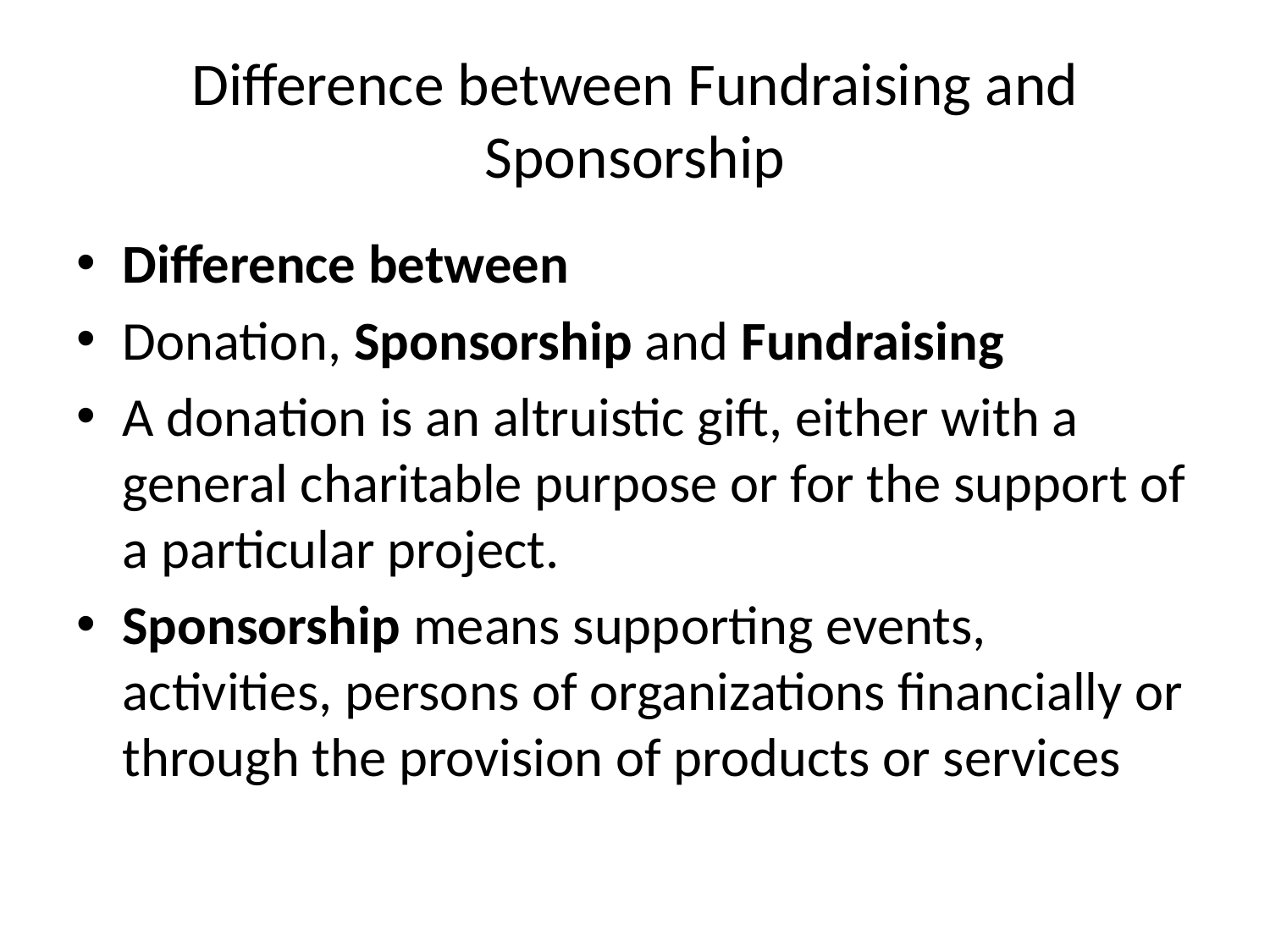

# Difference between Fundraising and Sponsorship
Difference between
Donation, Sponsorship and Fundraising
A donation is an altruistic gift, either with a general charitable purpose or for the support of a particular project.
Sponsorship means supporting events, activities, persons of organizations financially or through the provision of products or services